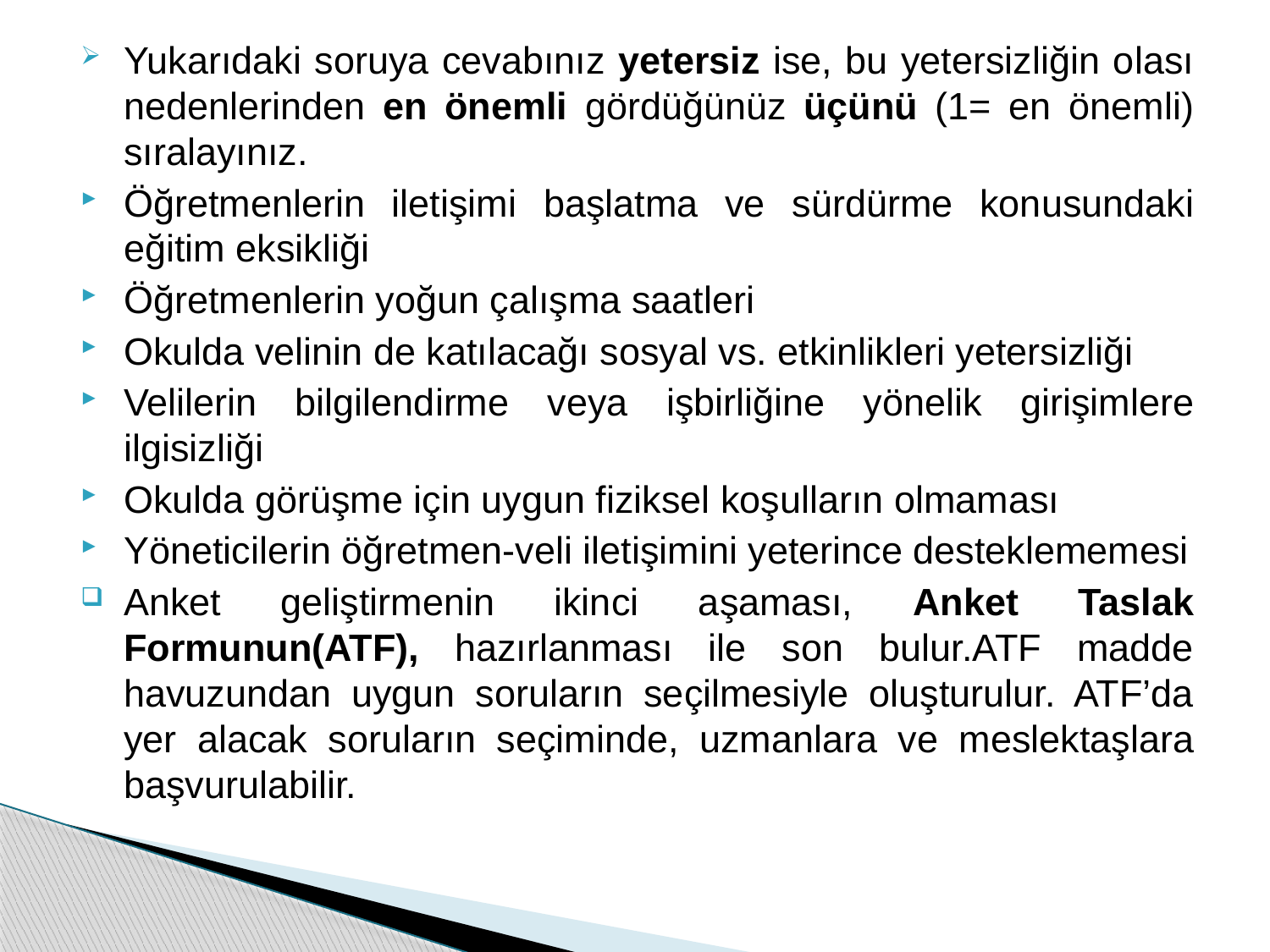

Yukarıdaki soruya cevabınız yetersiz ise, bu yetersizliğin olası nedenlerinden en önemli gördüğünüz üçünü (1= en önemli) sıralayınız.
Öğretmenlerin iletişimi başlatma ve sürdürme konusundaki eğitim eksikliği
Öğretmenlerin yoğun çalışma saatleri
Okulda velinin de katılacağı sosyal vs. etkinlikleri yetersizliği
Velilerin bilgilendirme veya işbirliğine yönelik girişimlere ilgisizliği
Okulda görüşme için uygun fiziksel koşulların olmaması
Yöneticilerin öğretmen-veli iletişimini yeterince desteklememesi
Anket geliştirmenin ikinci aşaması, Anket Taslak Formunun(ATF), hazırlanması ile son bulur.ATF madde havuzundan uygun soruların seçilmesiyle oluşturulur. ATF’da yer alacak soruların seçiminde, uzmanlara ve meslektaşlara başvurulabilir.